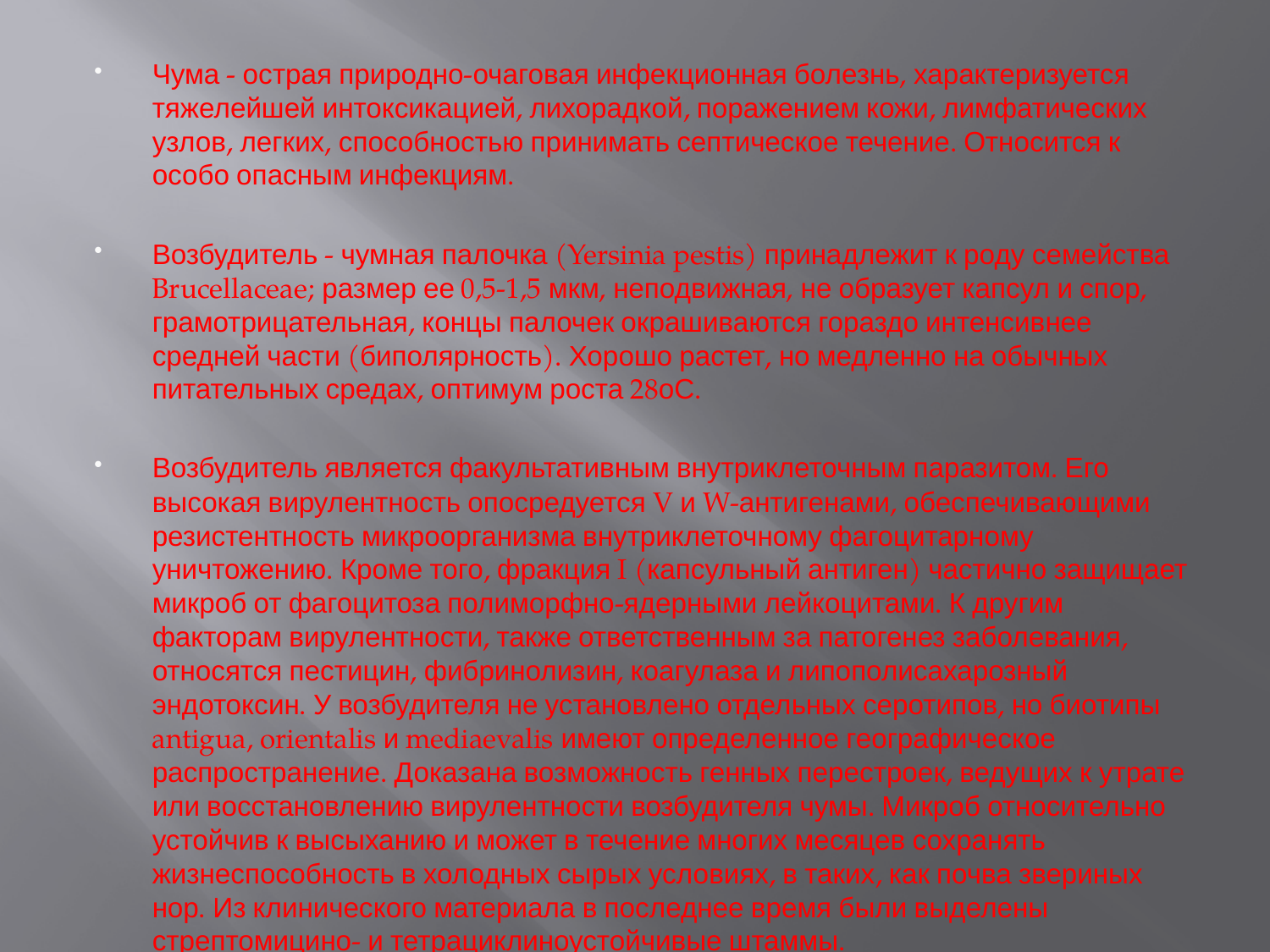

Чума - острая природно-очаговая инфекционная болезнь, характеризуется тяжелейшей интоксикацией, лихорадкой, поражением кожи, лимфатических узлов, легких, способностью принимать септическое течение. Относится к особо опасным инфекциям.

Возбудитель - чумная палочка (Yersinia pestis) принадлежит к роду семейства Brucellaceae; размер ее 0,5-1,5 мкм, неподвижная, не образует капсул и спор, грамотрицательная, концы палочек окрашиваются гораздо интенсивнее средней части (биполярность). Хорошо растет, но медленно на обычных питательных средах, оптимум роста 28оС.

Возбудитель является факультативным внутриклеточным паразитом. Его высокая вирулентность опосредуется V и W-антигенами, обеспечивающими резистентность микроорганизма внутриклеточному фагоцитарному уничтожению. Кроме того, фракция I (капсульный антиген) частично защищает микроб от фагоцитоза полиморфно-ядерными лейкоцитами. К другим факторам вирулентности, также ответственным за патогенез заболевания, относятся пестицин, фибринолизин, коагулаза и липополисахарозный эндотоксин. У возбудителя не установлено отдельных серотипов, но биотипы antigua, orientalis и mediaevalis имеют определенное географическое распространение. Доказана возможность генных перестроек, ведущих к утрате или восстановлению вирулентности возбудителя чумы. Микроб относительно устойчив к высыханию и может в течение многих месяцев сохранять жизнеспособность в холодных сырых условиях, в таких, как почва звериных нор. Из клинического материала в последнее время были выделены стрептомицино- и тетрациклиноустойчивые штаммы.